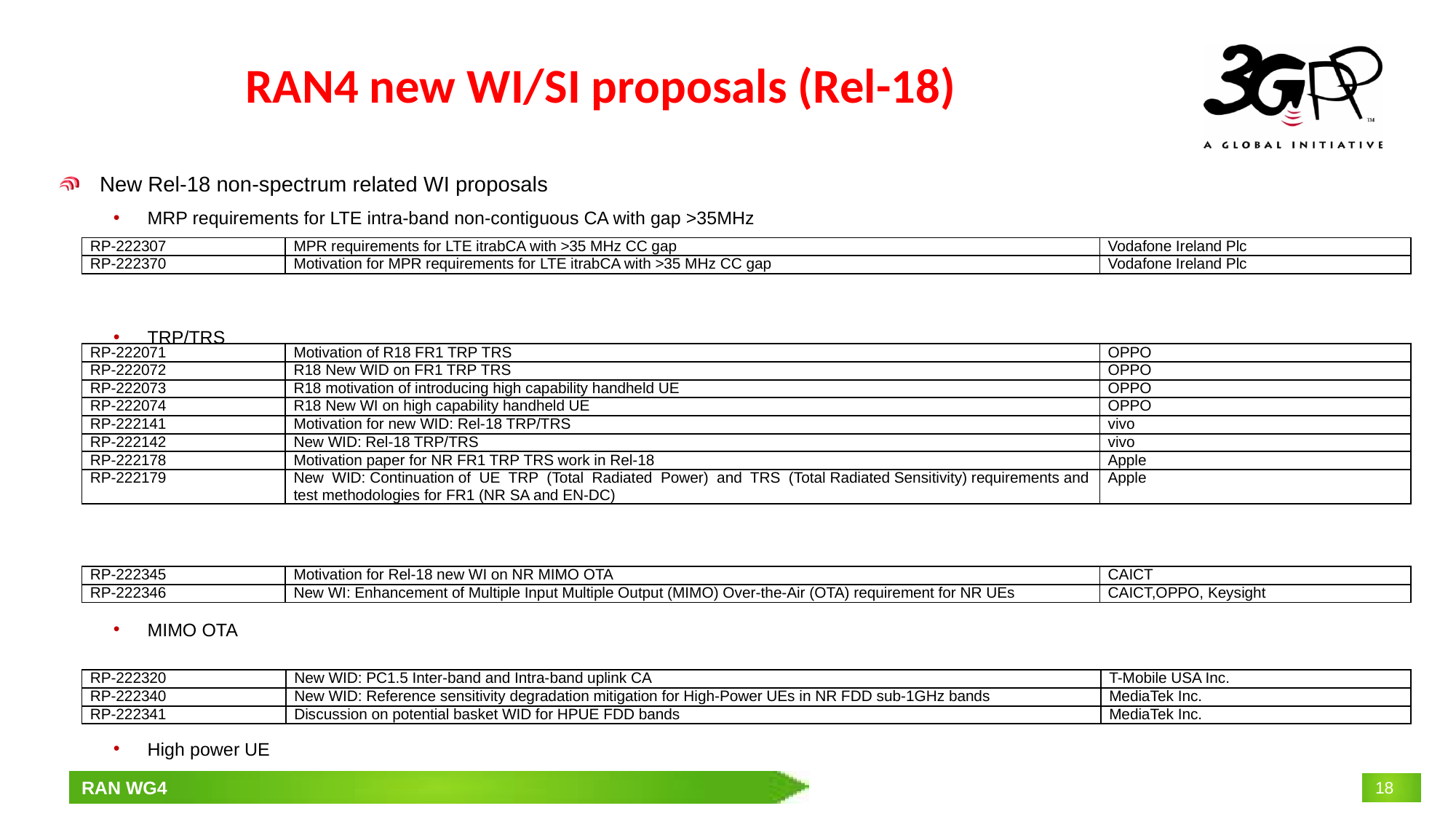

# RAN4 new WI/SI proposals (Rel-18)
New Rel-18 non-spectrum related WI proposals
MRP requirements for LTE intra-band non-contiguous CA with gap >35MHz

TRP/TRS

MIMO OTA

High power UE

| RP-222307 | MPR requirements for LTE itrabCA with >35 MHz CC gap | Vodafone Ireland Plc |
| --- | --- | --- |
| RP-222370 | Motivation for MPR requirements for LTE itrabCA with >35 MHz CC gap | Vodafone Ireland Plc |
| RP-222071 | Motivation of R18 FR1 TRP TRS | OPPO |
| --- | --- | --- |
| RP-222072 | R18 New WID on FR1 TRP TRS | OPPO |
| RP-222073 | R18 motivation of introducing high capability handheld UE | OPPO |
| RP-222074 | R18 New WI on high capability handheld UE | OPPO |
| RP-222141 | Motivation for new WID: Rel-18 TRP/TRS | vivo |
| RP-222142 | New WID: Rel-18 TRP/TRS | vivo |
| RP-222178 | Motivation paper for NR FR1 TRP TRS work in Rel-18 | Apple |
| RP-222179 | New WID: Continuation of UE TRP (Total Radiated Power) and TRS (Total Radiated Sensitivity) requirements and test methodologies for FR1 (NR SA and EN-DC) | Apple |
| RP-222345 | Motivation for Rel-18 new WI on NR MIMO OTA | CAICT |
| --- | --- | --- |
| RP-222346 | New WI: Enhancement of Multiple Input Multiple Output (MIMO) Over-the-Air (OTA) requirement for NR UEs | CAICT,OPPO, Keysight |
| RP-222320 | New WID: PC1.5 Inter-band and Intra-band uplink CA | T-Mobile USA Inc. |
| --- | --- | --- |
| RP-222340 | New WID: Reference sensitivity degradation mitigation for High-Power UEs in NR FDD sub-1GHz bands | MediaTek Inc. |
| RP-222341 | Discussion on potential basket WID for HPUE FDD bands | MediaTek Inc. |